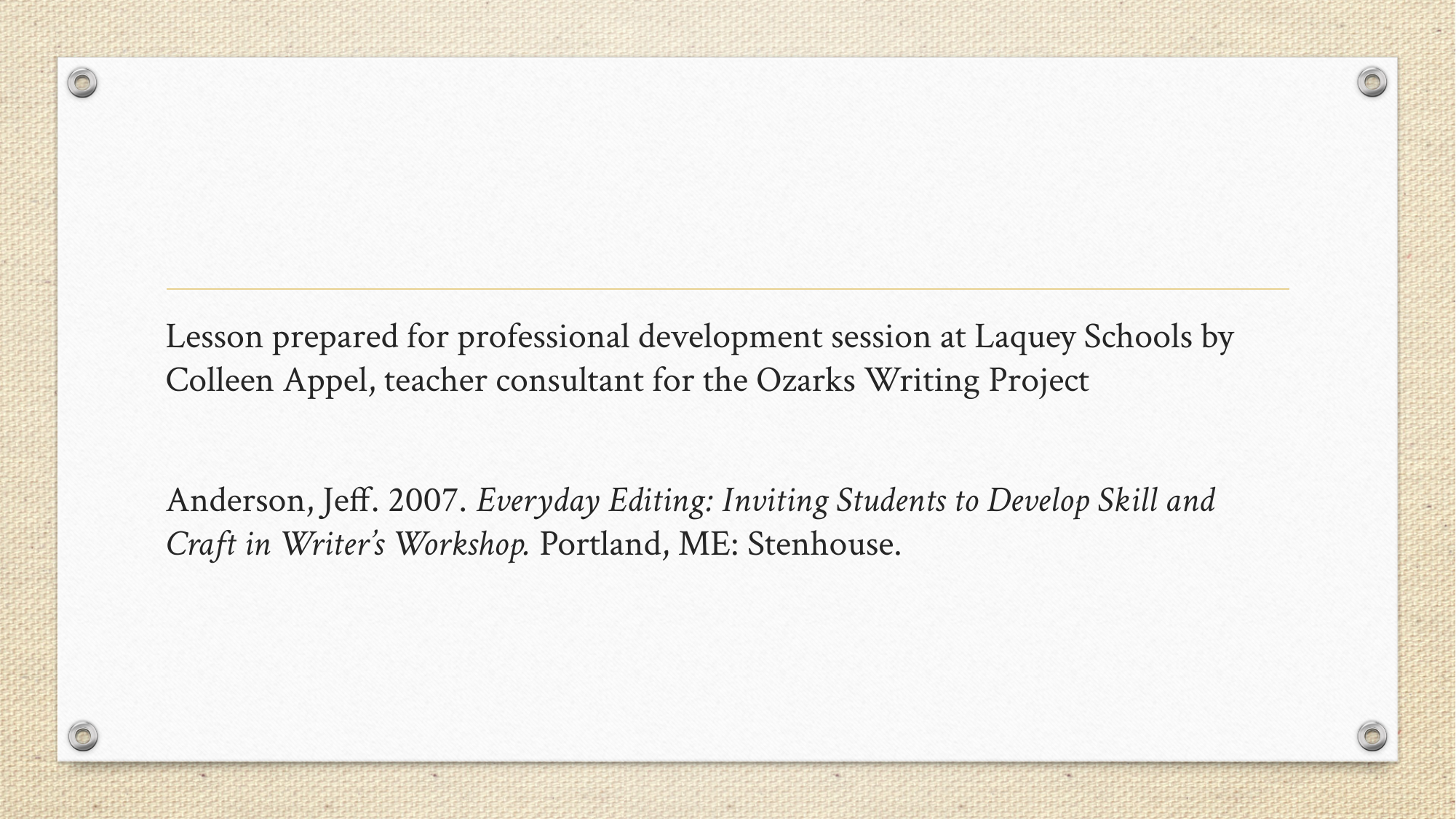

#
Lesson prepared for professional development session at Laquey Schools by Colleen Appel, teacher consultant for the Ozarks Writing Project

Anderson, Jeff. 2007. Everyday Editing: Inviting Students to Develop Skill and Craft in Writer’s Workshop. Portland, ME: Stenhouse.